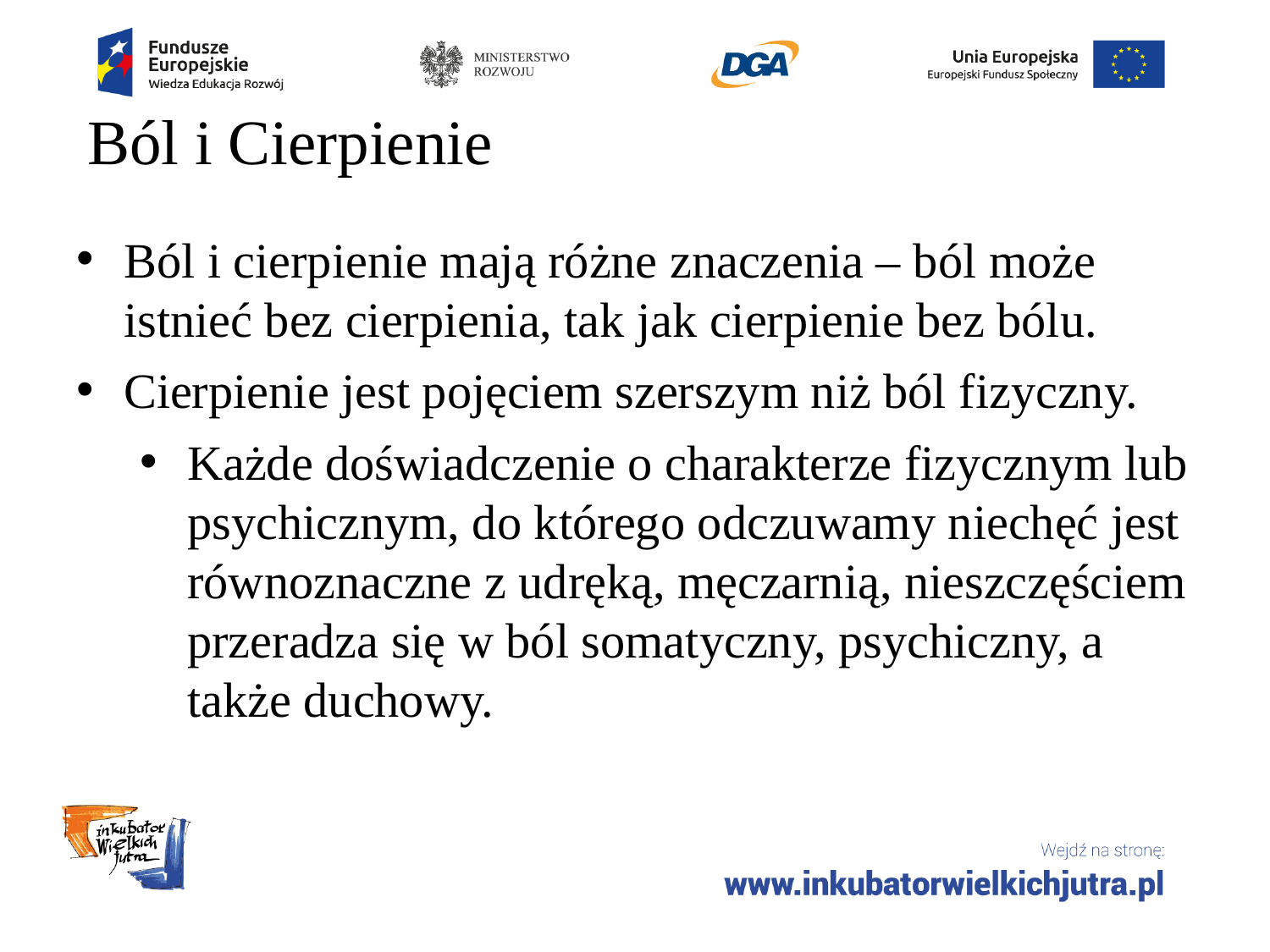

# Ból i Cierpienie
Ból i cierpienie mają różne znaczenia – ból może istnieć bez cierpienia, tak jak cierpienie bez bólu.
Cierpienie jest pojęciem szerszym niż ból fizyczny.
Każde doświadczenie o charakterze fizycznym lub psychicznym, do którego odczuwamy niechęć jest równoznaczne z udręką, męczarnią, nieszczęściem przeradza się w ból somatyczny, psychiczny, a także duchowy.